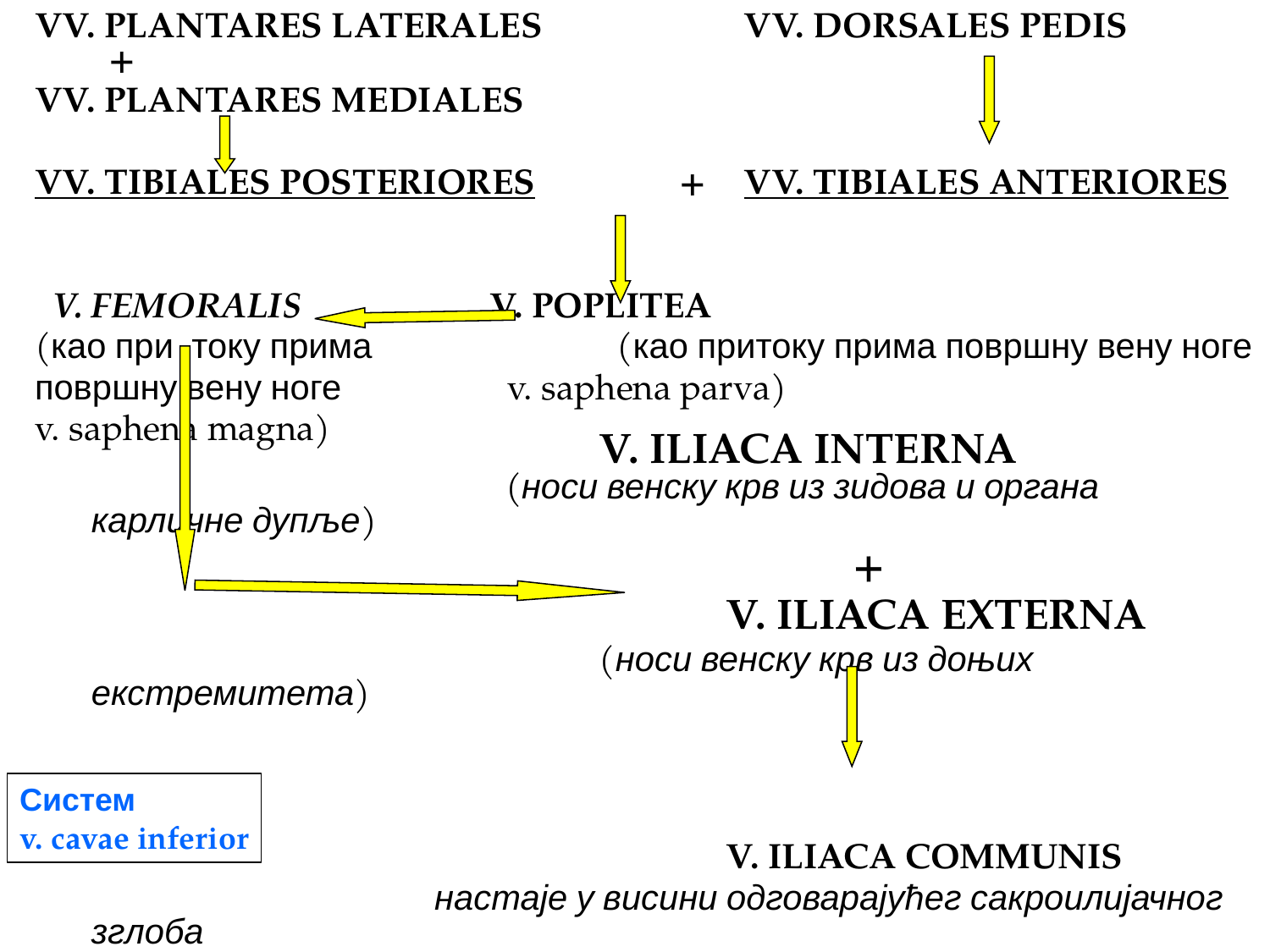

VV. PLANTARES LATERALES		VV. DORSALES PEDIS
+
VV. PLANTARES MEDIALES

VV. TIBIALES POSTERIORES	       +	VV. TIBIALES ANTERIORES

  V. FEMORALIS		V. POPLITEA
(као при  току прима		(као притоку прима површну вену ноге
површну вену ноге		  v. saphena parva)
v. saphena magna)

             		                  	V. ILIACA INTERNA
		                  (носи венску крв из зидова и органа карличне дупље)
							+
						V. ILIACA EXTERNA
					(носи венску крв из доњих екстремитета)

 			       			V. ILIACA COMMUNIS
			          настаје у висини одговарајућег сакроилијачног зглоба

Систем
v. cavae inferior